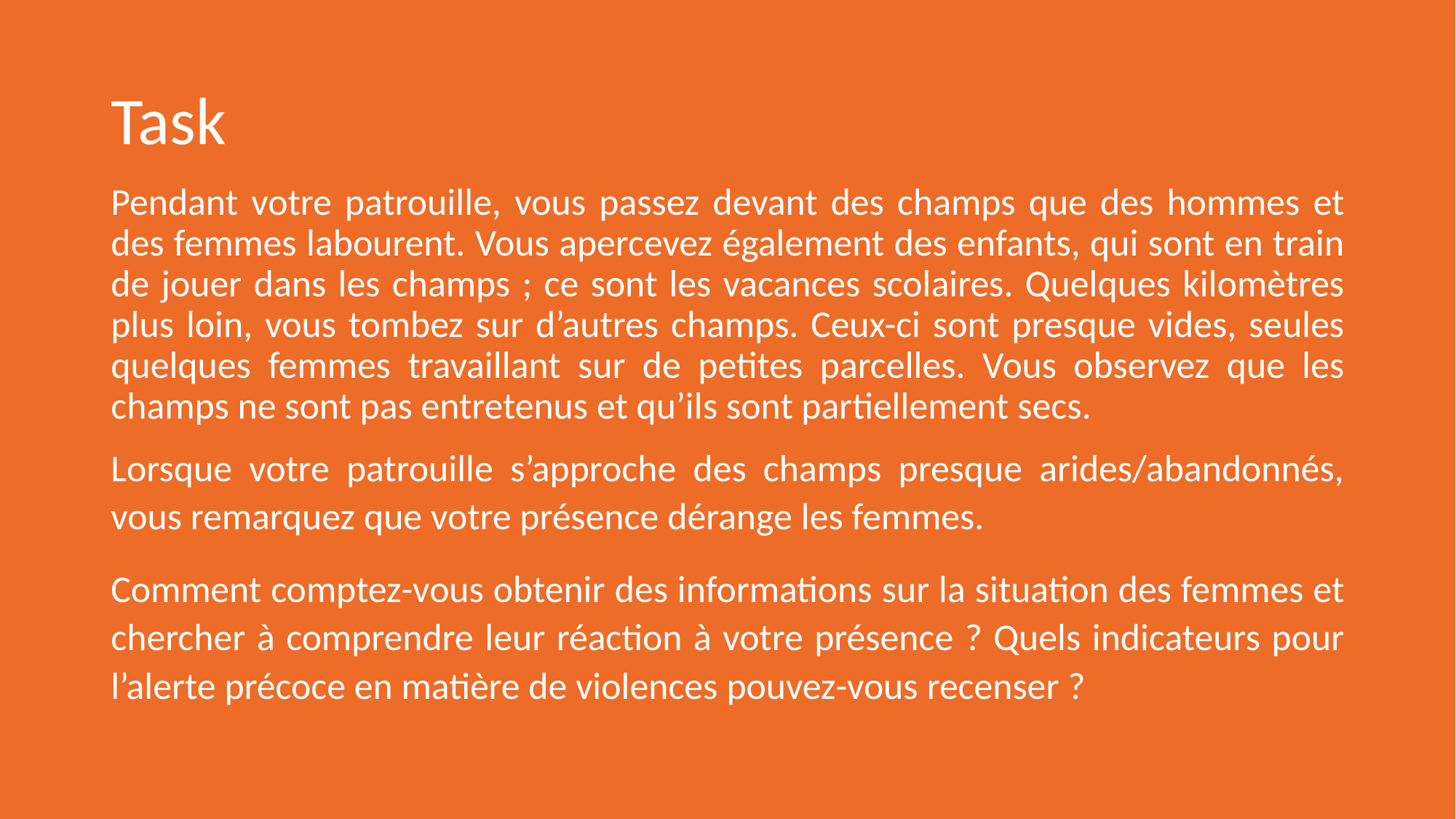

# Task
Pendant votre patrouille, vous passez devant des champs que des hommes et des femmes labourent. Vous apercevez également des enfants, qui sont en train de jouer dans les champs ; ce sont les vacances scolaires. Quelques kilomètres plus loin, vous tombez sur d’autres champs. Ceux-ci sont presque vides, seules quelques femmes travaillant sur de petites parcelles. Vous observez que les champs ne sont pas entretenus et qu’ils sont partiellement secs.
Lorsque votre patrouille s’approche des champs presque arides/abandonnés, vous remarquez que votre présence dérange les femmes.
Comment comptez-vous obtenir des informations sur la situation des femmes et chercher à comprendre leur réaction à votre présence ? Quels indicateurs pour l’alerte précoce en matière de violences pouvez-vous recenser ?